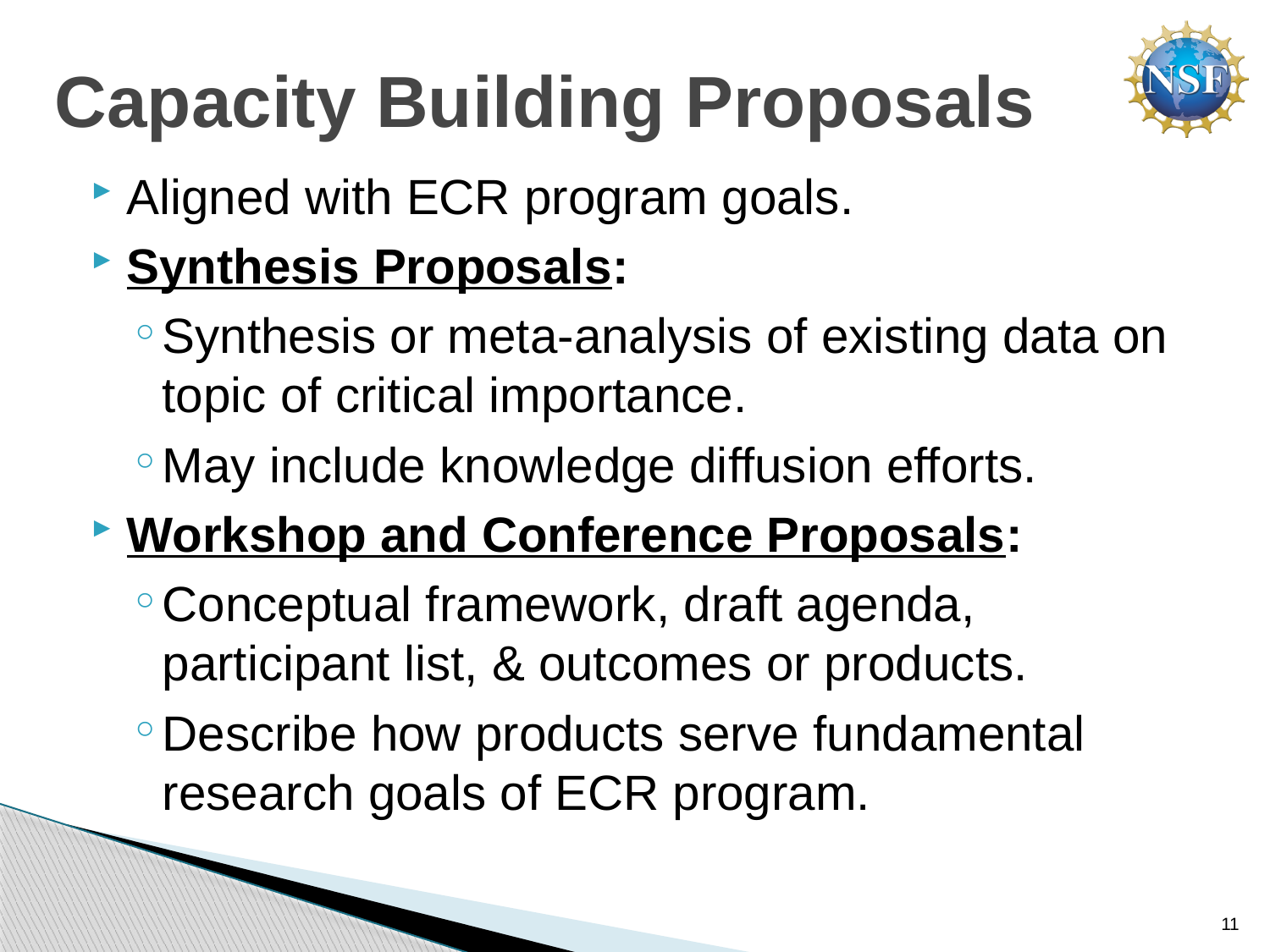

# Capacity Building Proposals
Aligned with ECR program goals.
Synthesis Proposals:
Synthesis or meta-analysis of existing data on topic of critical importance.
May include knowledge diffusion efforts.
Workshop and Conference Proposals:
Conceptual framework, draft agenda, participant list, & outcomes or products.
Describe how products serve fundamental research goals of ECR program.

11